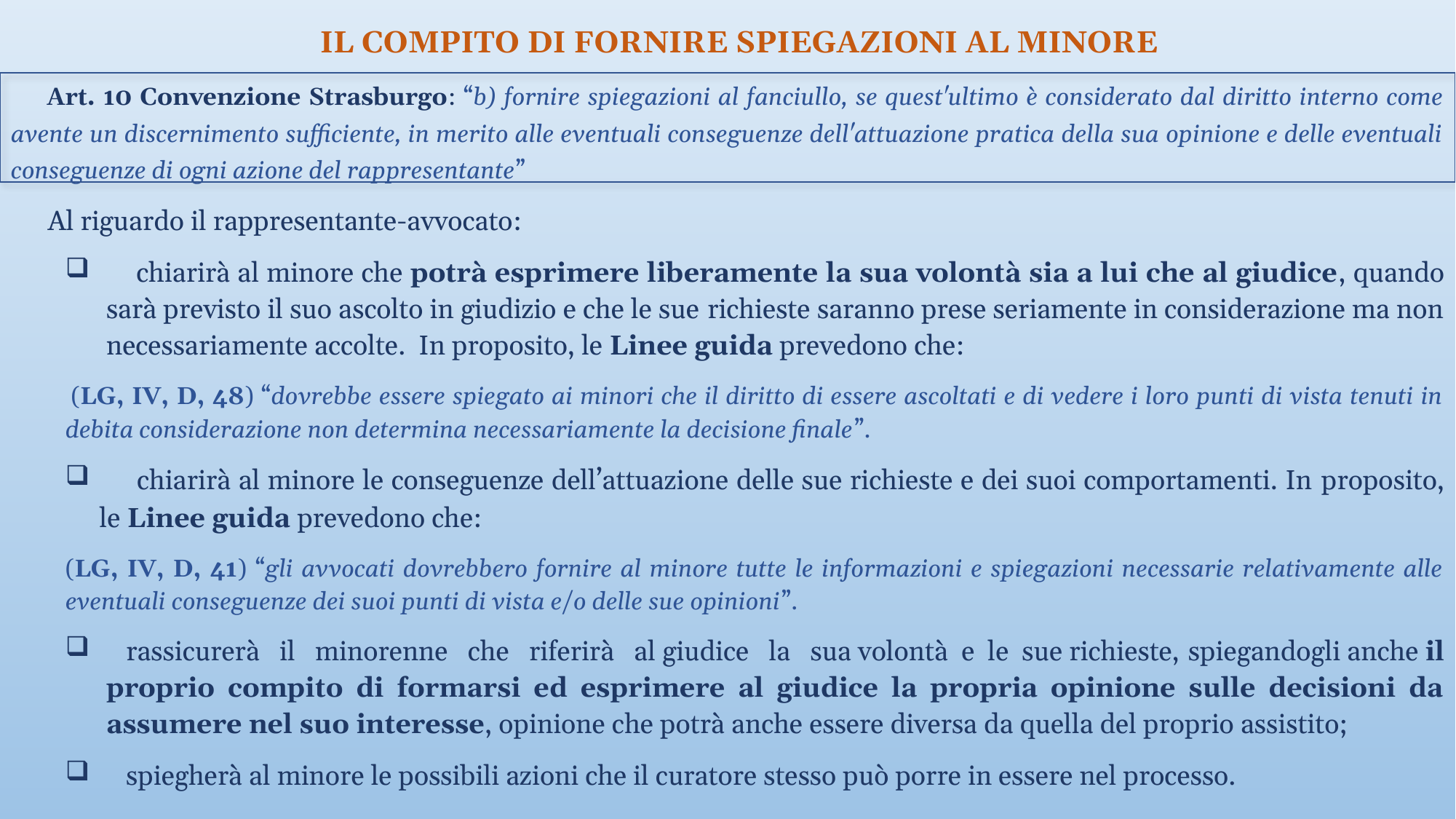

IL COMPITO DI FORNIRE SPIEGAZIONI AL MINORE
 Art. 10 Convenzione Strasburgo: “b) fornire spiegazioni al fanciullo, se quest'ultimo è considerato dal diritto interno come avente un discernimento sufficiente, in merito alle eventuali conseguenze dell'attuazione pratica della sua opinione e delle eventuali conseguenze di ogni azione del rappresentante”
 Al riguardo il rappresentante-avvocato:
    chiarirà al minore che potrà esprimere liberamente la sua volontà sia a lui che al giudice, quando sarà previsto il suo ascolto in giudizio e che le sue richieste saranno prese seriamente in considerazione ma non necessariamente accolte.  In proposito, le Linee guida prevedono che:
 (LG, IV, D, 48) “dovrebbe essere spiegato ai minori che il diritto di essere ascoltati e di vedere i loro punti di vista tenuti in debita considerazione non determina necessariamente la decisione finale”.
     chiarirà al minore le conseguenze dell’attuazione delle sue richieste e dei suoi comportamenti. In proposito, le Linee guida prevedono che:
(LG, IV, D, 41) “gli avvocati dovrebbero fornire al minore tutte le informazioni e spiegazioni necessarie relativamente alle eventuali conseguenze dei suoi punti di vista e/o delle sue opinioni”.
   rassicurerà   il   minorenne   che   riferirà   al giudice   la   sua volontà  e  le  sue richieste, spiegandogli anche il proprio compito di formarsi ed esprimere al giudice la propria opinione sulle decisioni da assumere nel suo interesse, opinione che potrà anche essere diversa da quella del proprio assistito;
   spiegherà al minore le possibili azioni che il curatore stesso può porre in essere nel processo.